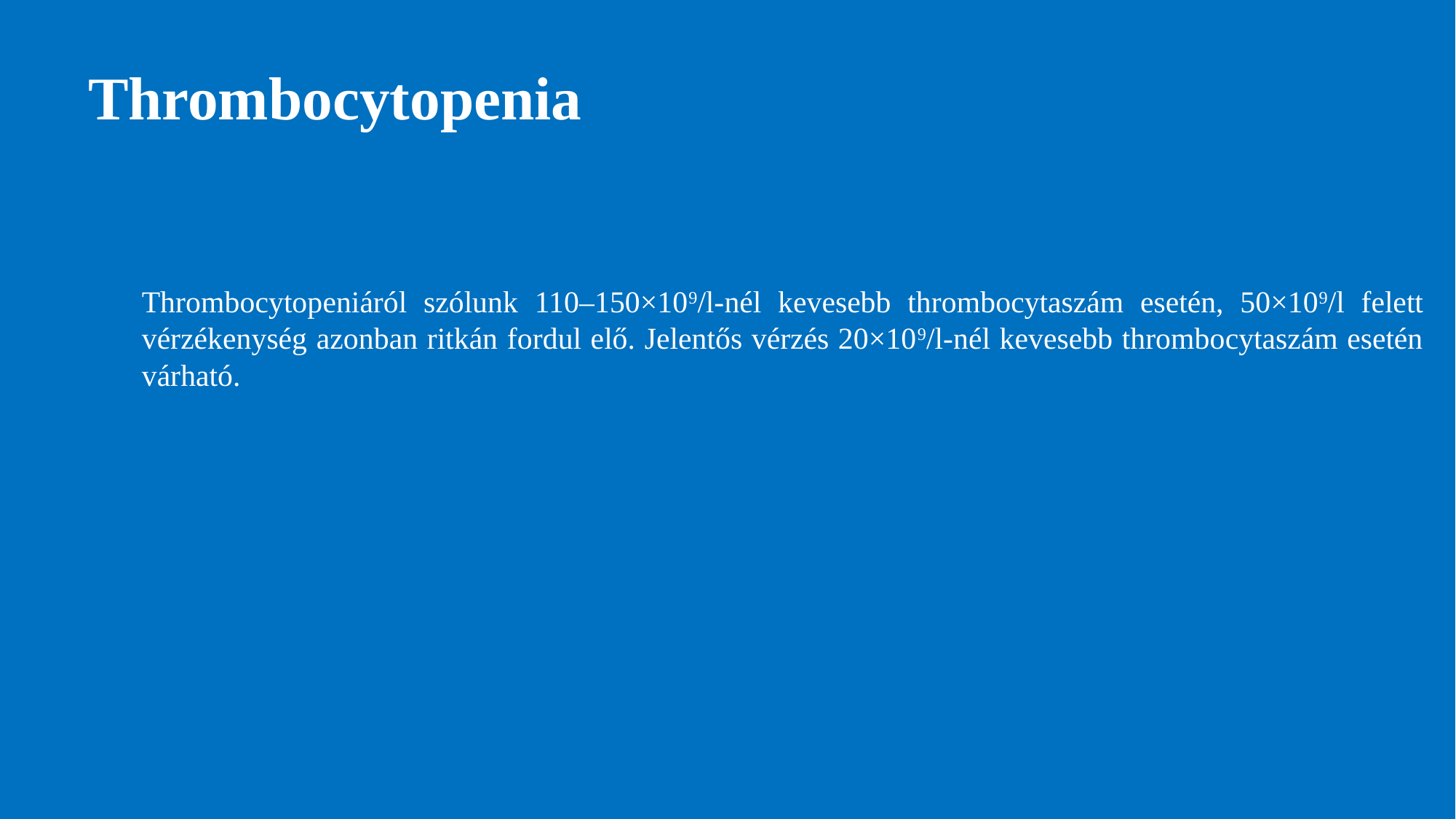

# Thrombocytopenia
Thrombocytopeniáról szólunk 110–150×109/l-nél kevesebb thrombocytaszám esetén, 50×109/l felett vérzékenység azonban ritkán fordul elő. Jelentős vérzés 20×109/l-nél kevesebb thrombocytaszám esetén várható.